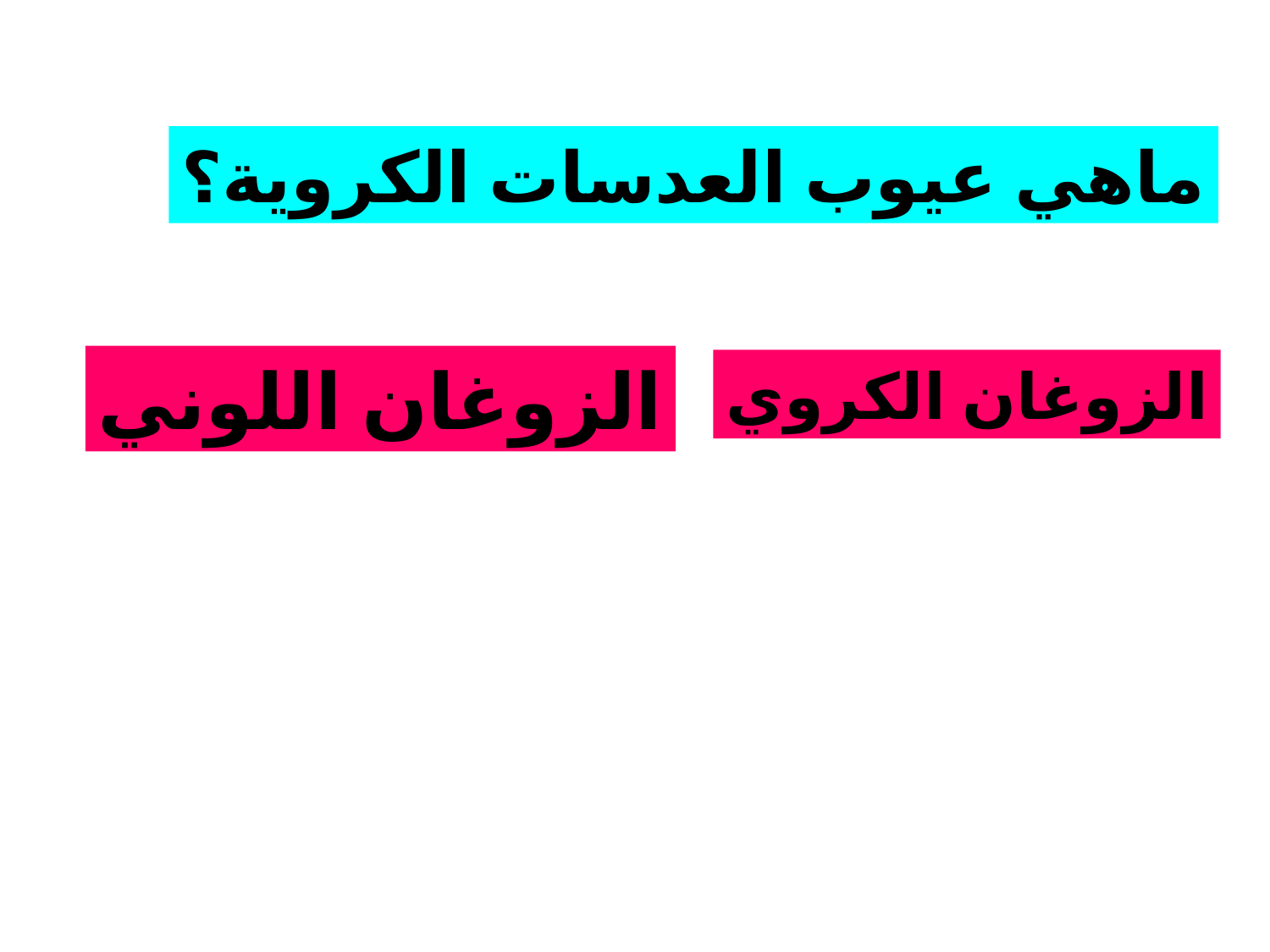

ماهي عيوب العدسات الكروية؟

الزوغان اللوني
الزوغان الكروي